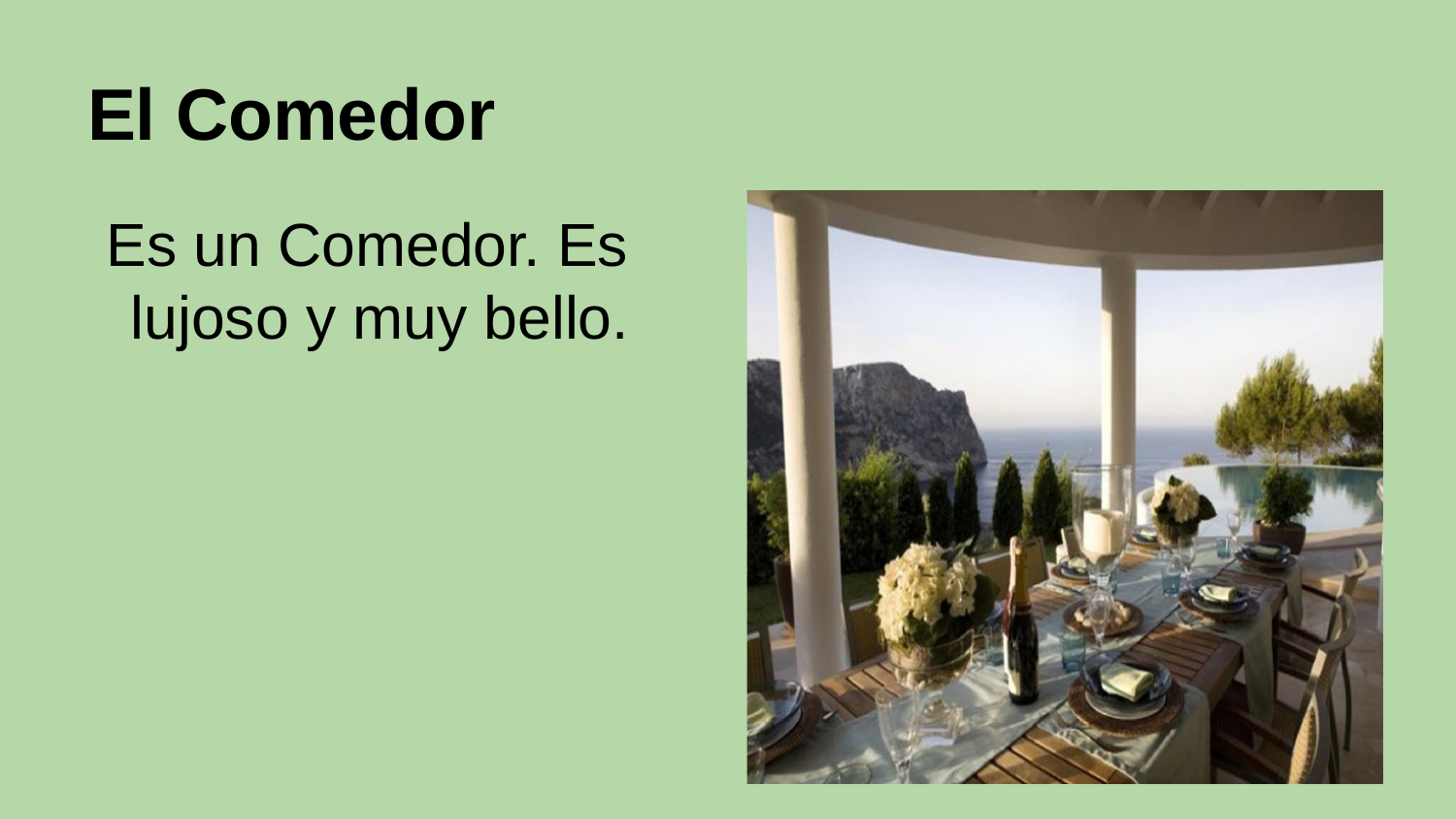

# El Comedor
Es un Comedor. Es lujoso y muy bello.